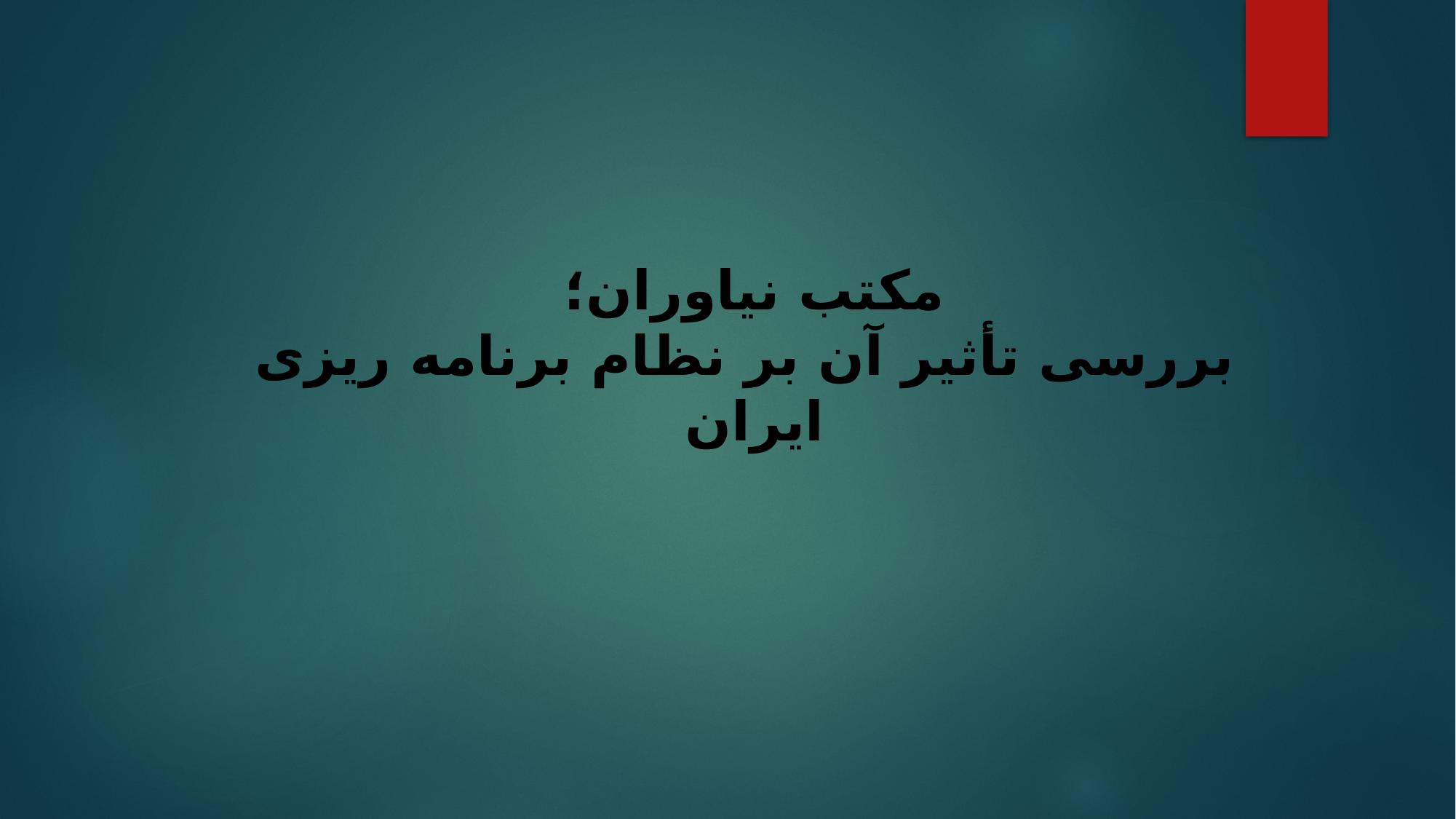

مکتب نیاوران؛
بررسی تأثیر آن بر نظام برنامه ریزی ایران